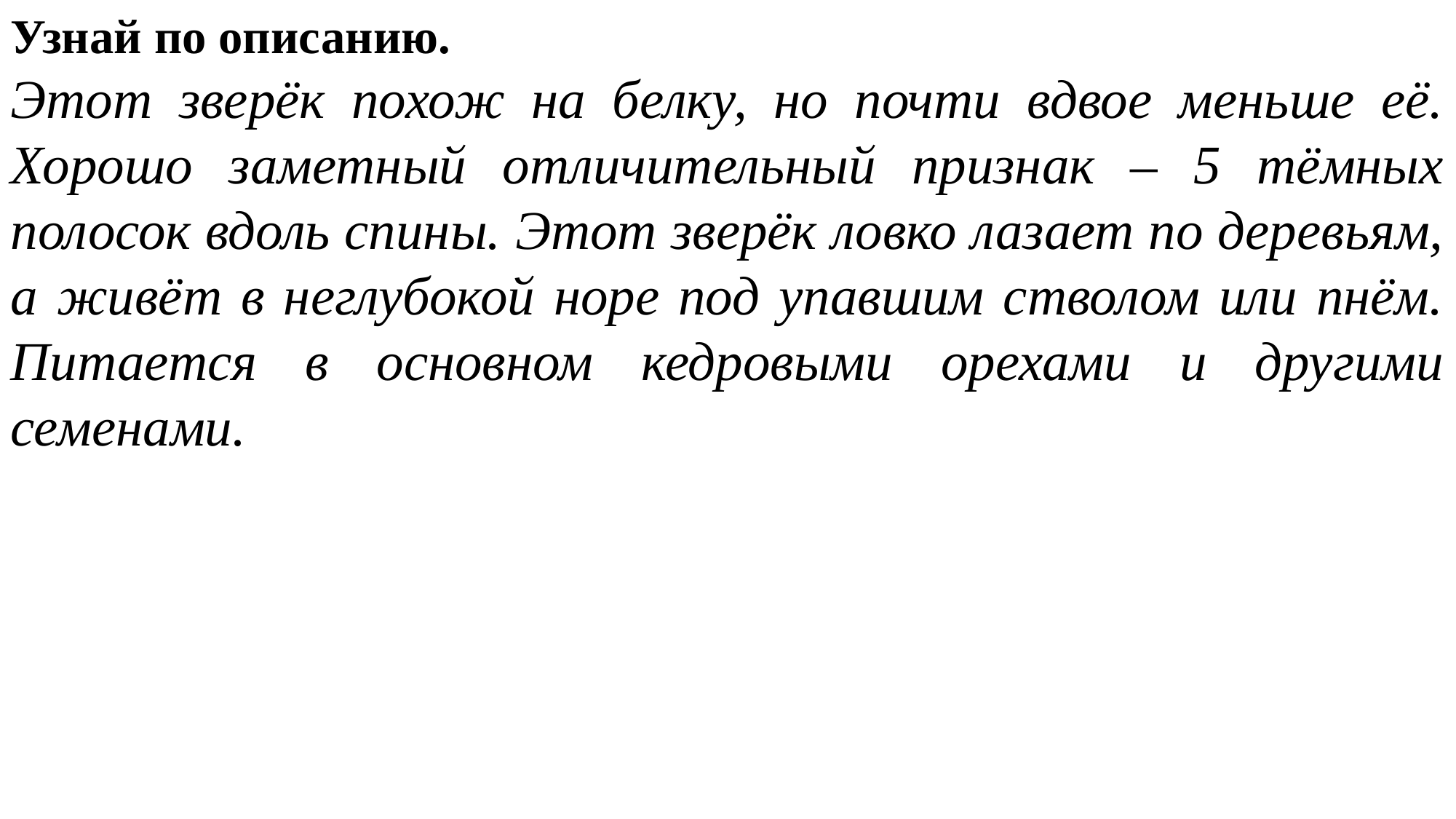

Узнай по описанию.
Этот зверёк похож на белку, но почти вдвое меньше её. Хорошо заметный отличительный признак – 5 тёмных полосок вдоль спины. Этот зверёк ловко лазает по деревьям, а живёт в неглубокой норе под упавшим стволом или пнём. Питается в основном кедровыми орехами и другими семенами.